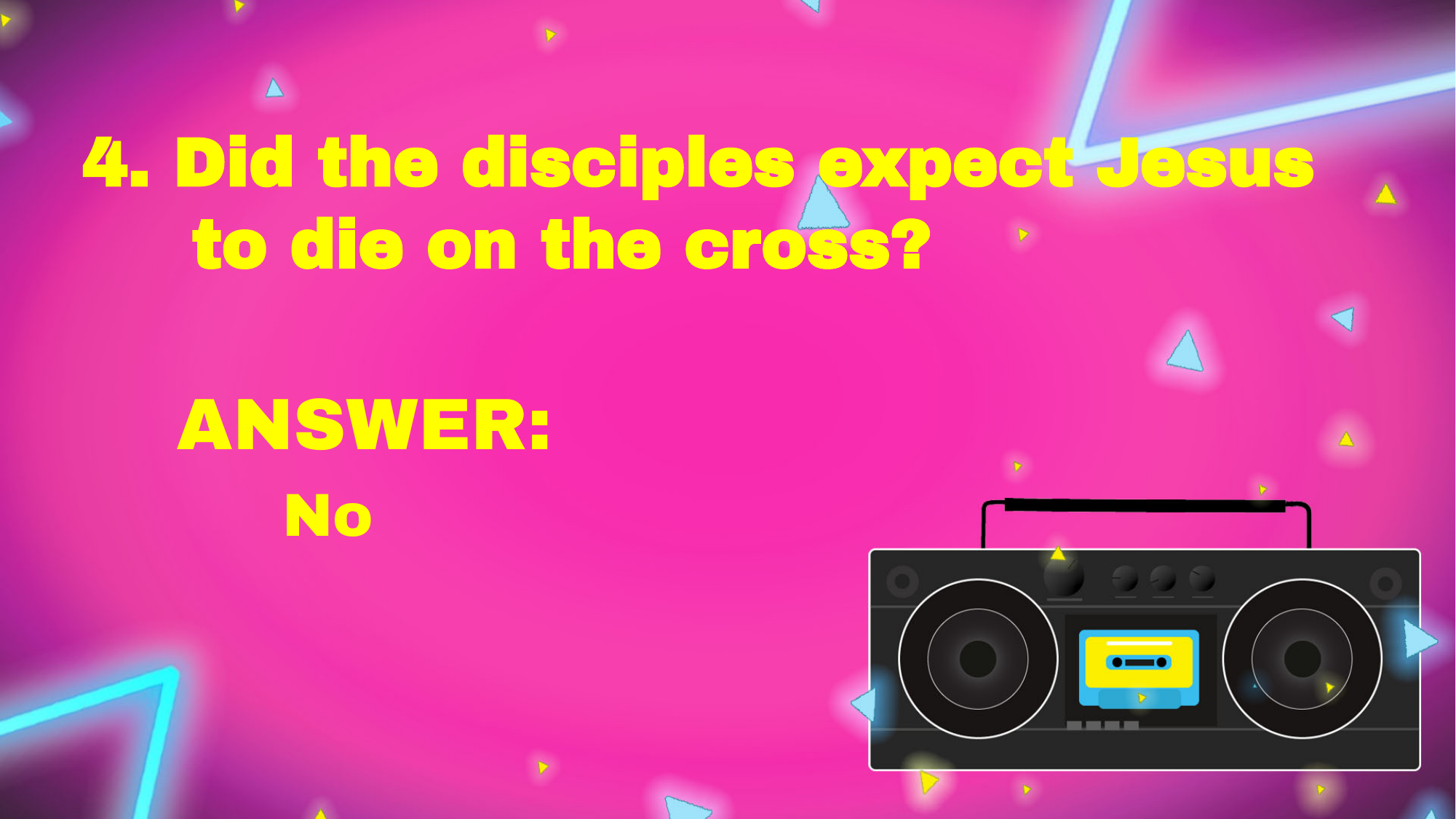

4. Did the disciples expect Jesus 	to die on the cross?
ANSWER:
No